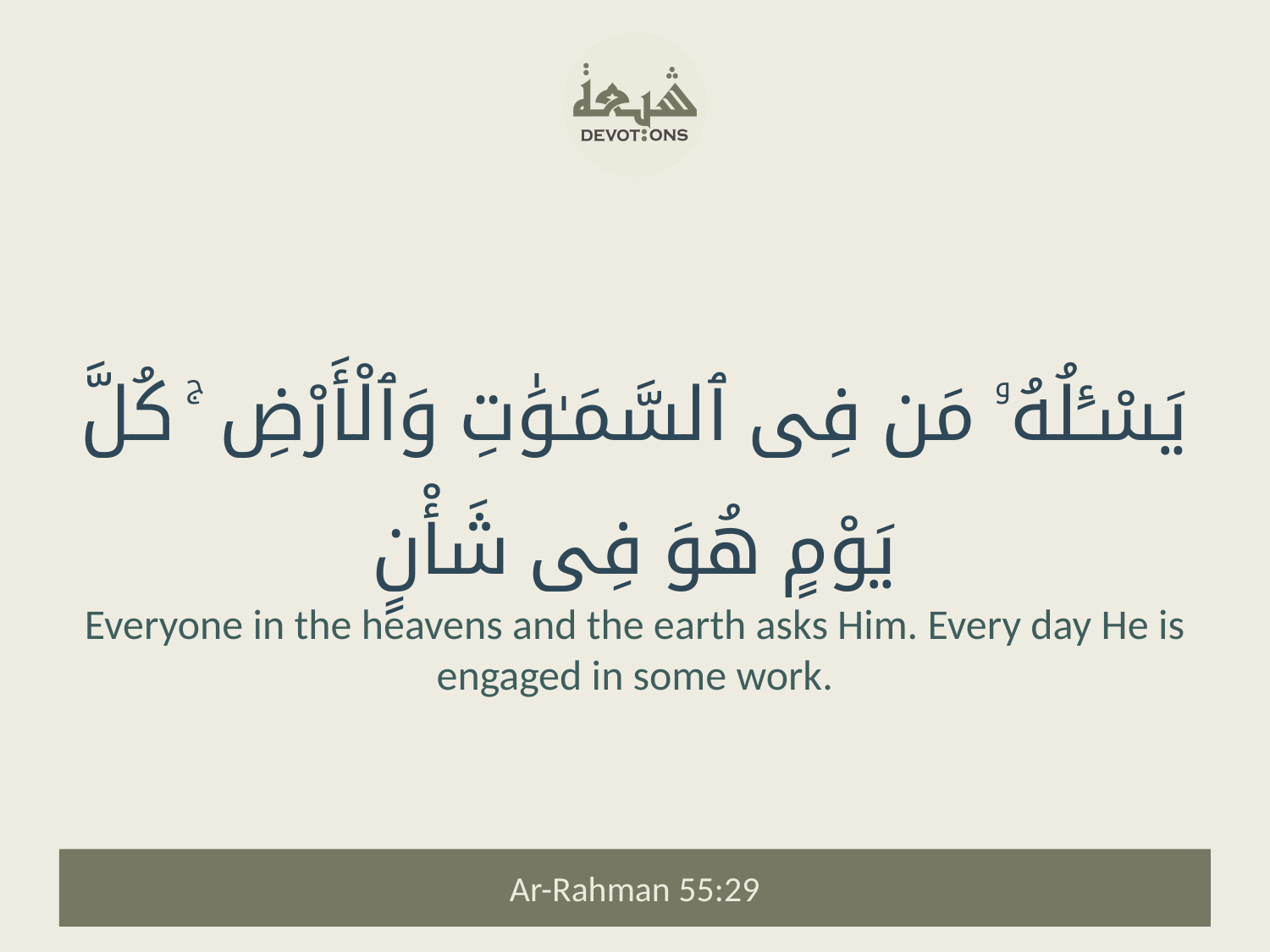

يَسْـَٔلُهُۥ مَن فِى ٱلسَّمَـٰوَٰتِ وَٱلْأَرْضِ ۚ كُلَّ يَوْمٍ هُوَ فِى شَأْنٍ
Everyone in the heavens and the earth asks Him. Every day He is engaged in some work.
Ar-Rahman 55:29